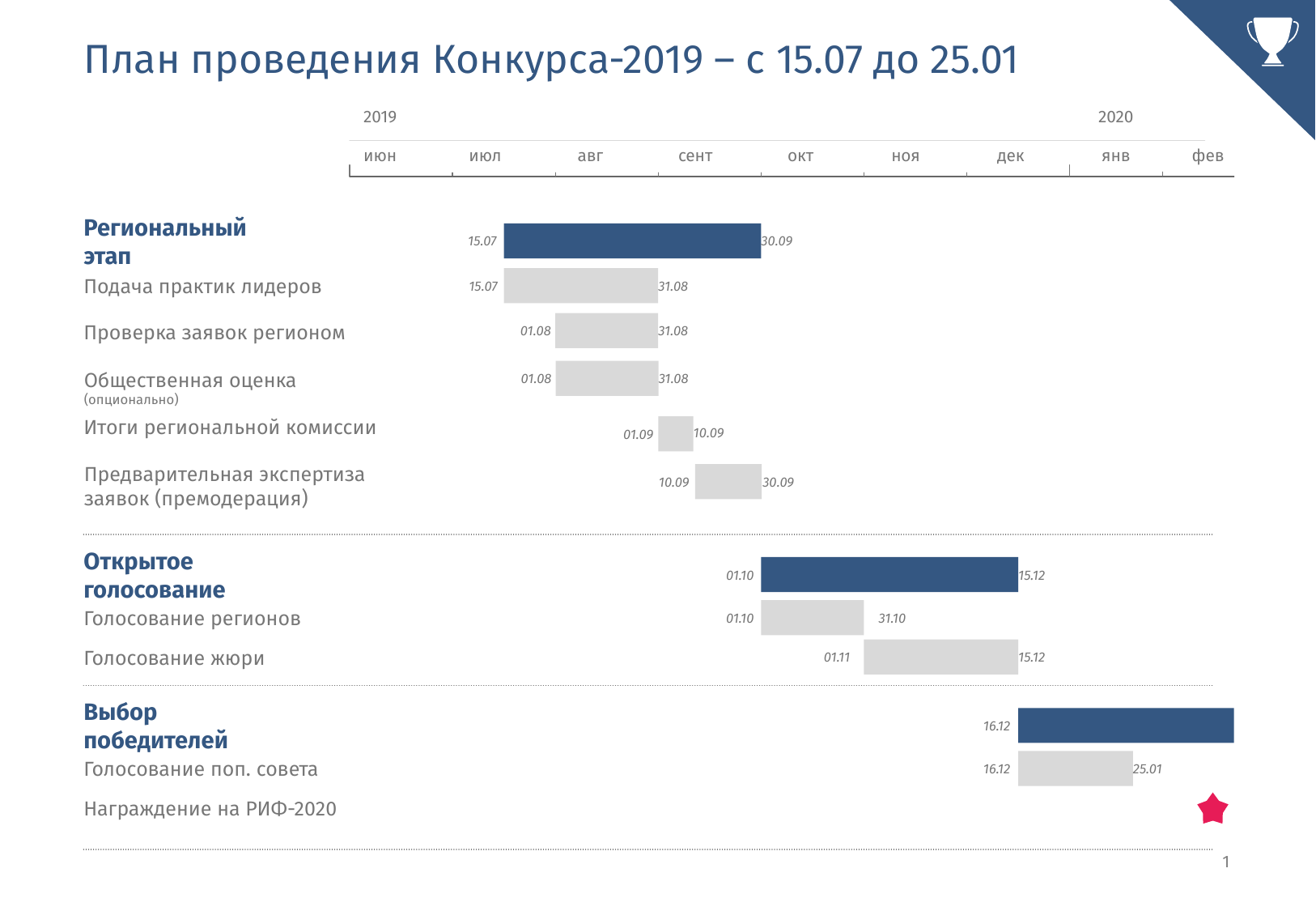

# План проведения Конкурса-2019 – с 15.07 до 25.01
2019
2020
июн
июл
авг
сент
окт
ноя
дек
янв
фев
Региональный
этап

15.07
30.09

Подача практик лидеров
15.07
31.08

Проверка заявок регионом
01.08
31.08

Общественная оценка
(опционально)
01.08
31.08
Итоги региональной комиссии

10.09
01.09
Предварительная экспертиза заявок (премодерация)

10.09
30.09
Открытое
голосование

01.10
15.12

Голосование регионов
01.10
31.10

Голосование жюри
01.11
15.12
Выбор
победителей

16.12

Голосование поп. совета
16.12
25.01

Награждение на РИФ-2020